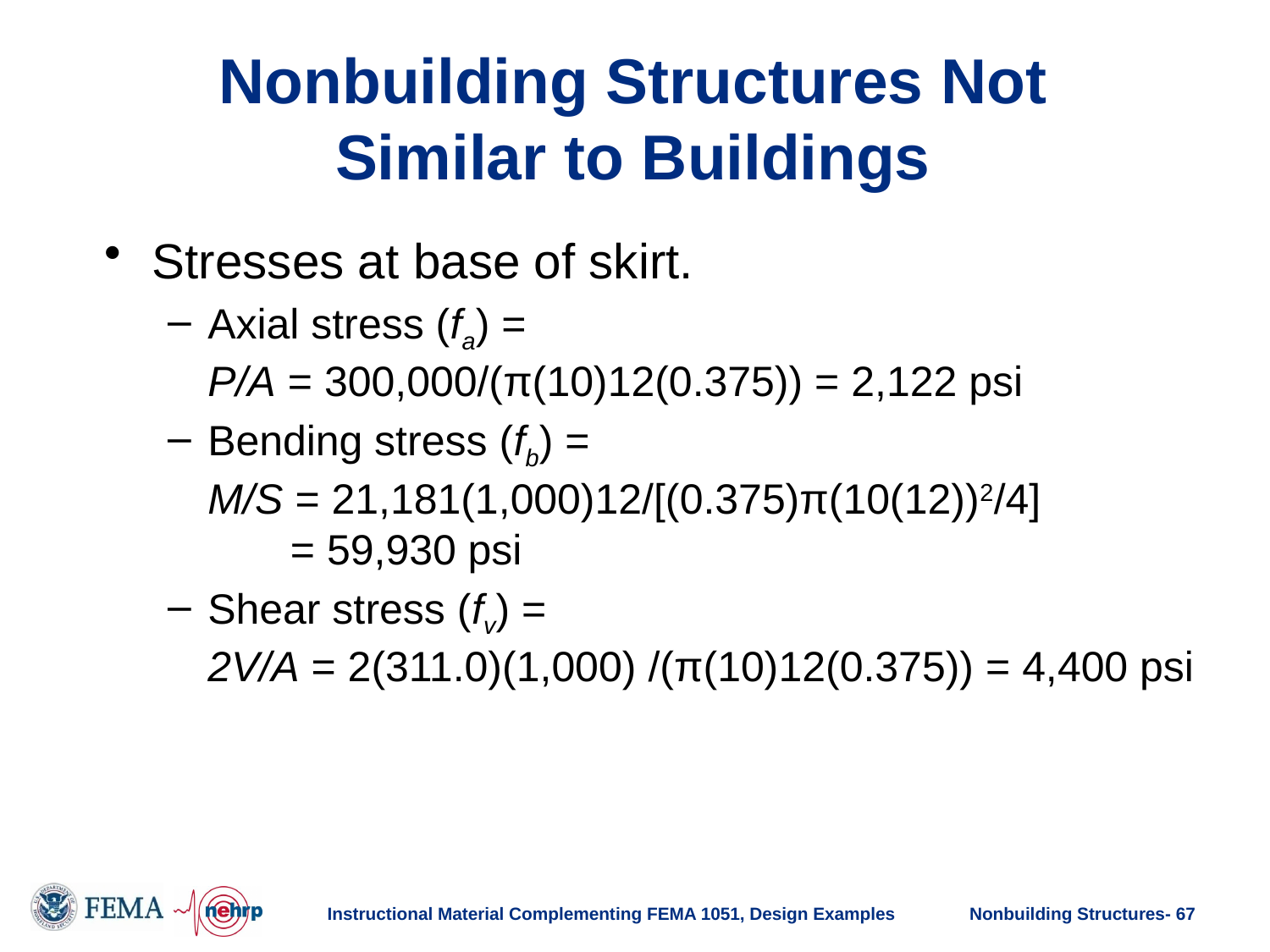

# Nonbuilding Structures Not Similar to Buildings
Stresses at base of skirt.
Axial stress (fa) =
P/A = 300,000/(π(10)12(0.375)) = 2,122 psi
Bending stress (fb) =
M/S = 21,181(1,000)12/[(0.375)π(10(12))2/4]
       = 59,930 psi
Shear stress (fv) =
2V/A = 2(311.0)(1,000) /(π(10)12(0.375)) = 4,400 psi

Instructional Material Complementing FEMA 1051, Design Examples
Nonbuilding Structures- 67